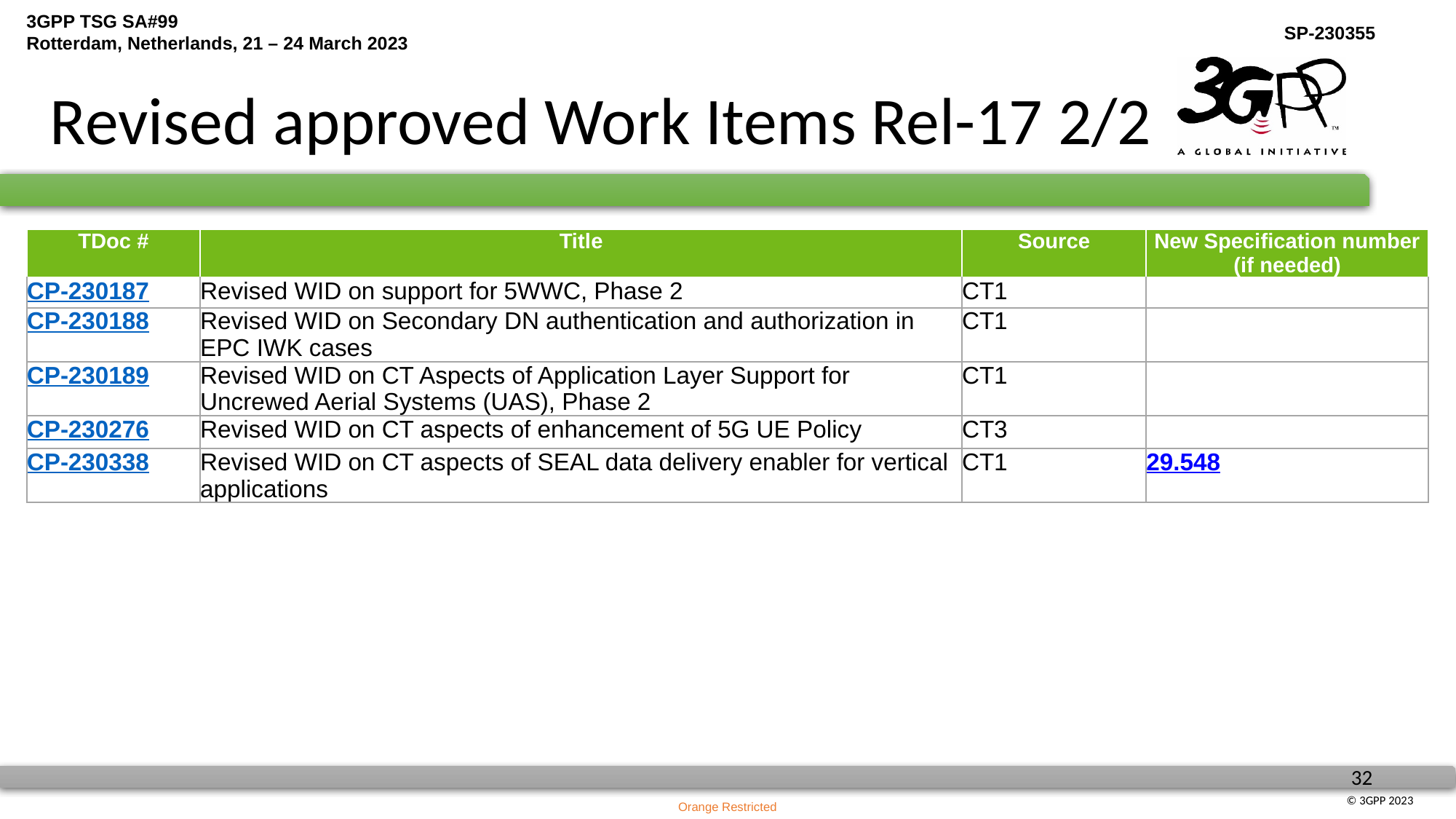

# Revised approved Work Items Rel-17 2/2
| TDoc # | Title | Source | New Specification number (if needed) |
| --- | --- | --- | --- |
| CP-230187 | Revised WID on support for 5WWC, Phase 2 | CT1 |  |
| CP-230188 | Revised WID on Secondary DN authentication and authorization in EPC IWK cases | CT1 |  |
| CP-230189 | Revised WID on CT Aspects of Application Layer Support for Uncrewed Aerial Systems (UAS), Phase 2 | CT1 |  |
| CP-230276 | Revised WID on CT aspects of enhancement of 5G UE Policy | CT3 |  |
| CP-230338 | Revised WID on CT aspects of SEAL data delivery enabler for vertical applications | CT1 | 29.548 |